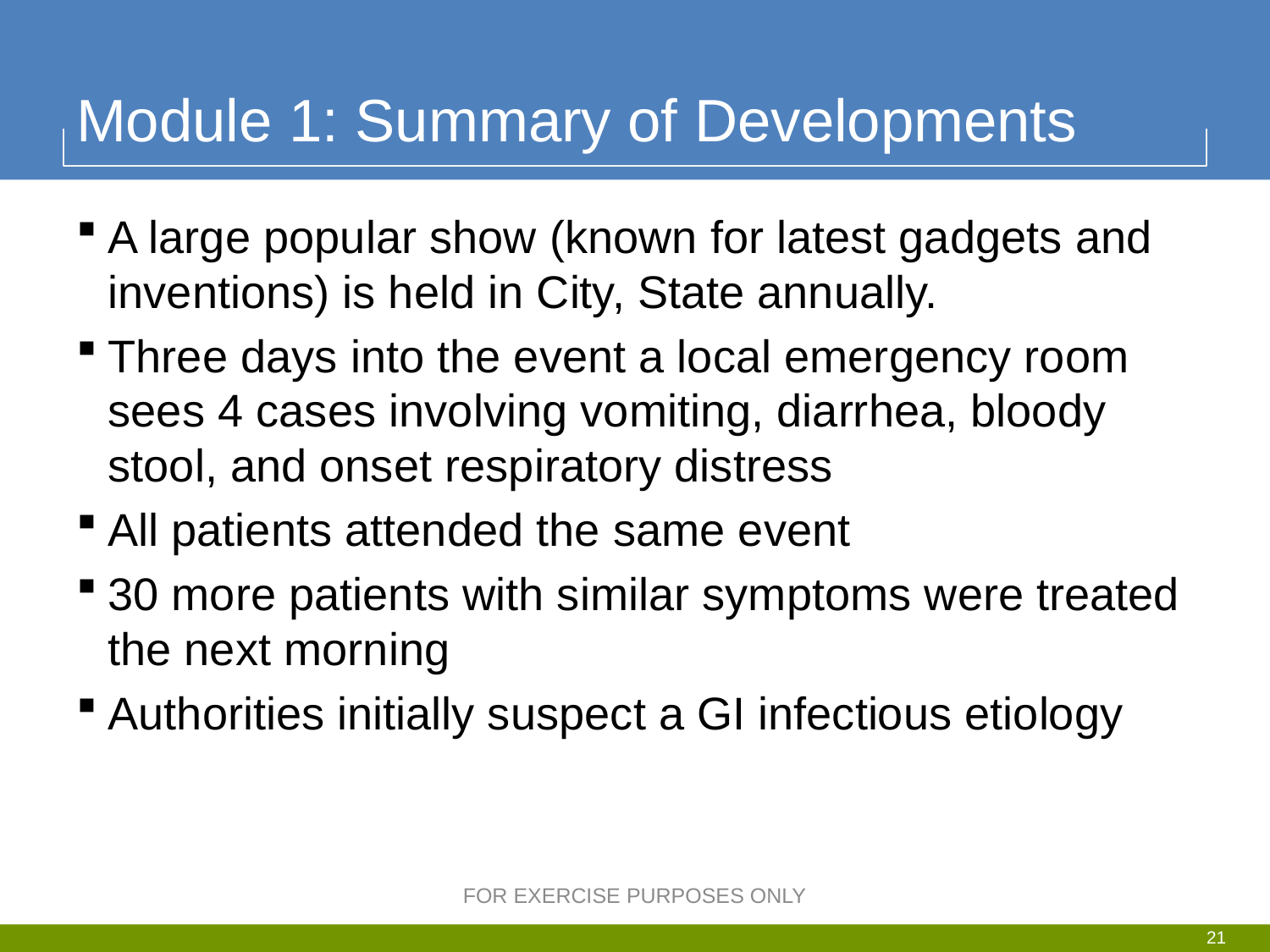

# Module 1: Summary of Developments
A large popular show (known for latest gadgets and inventions) is held in City, State annually.
Three days into the event a local emergency room sees 4 cases involving vomiting, diarrhea, bloody stool, and onset respiratory distress
All patients attended the same event
30 more patients with similar symptoms were treated the next morning
Authorities initially suspect a GI infectious etiology

FOR EXERCISE PURPOSES ONLY